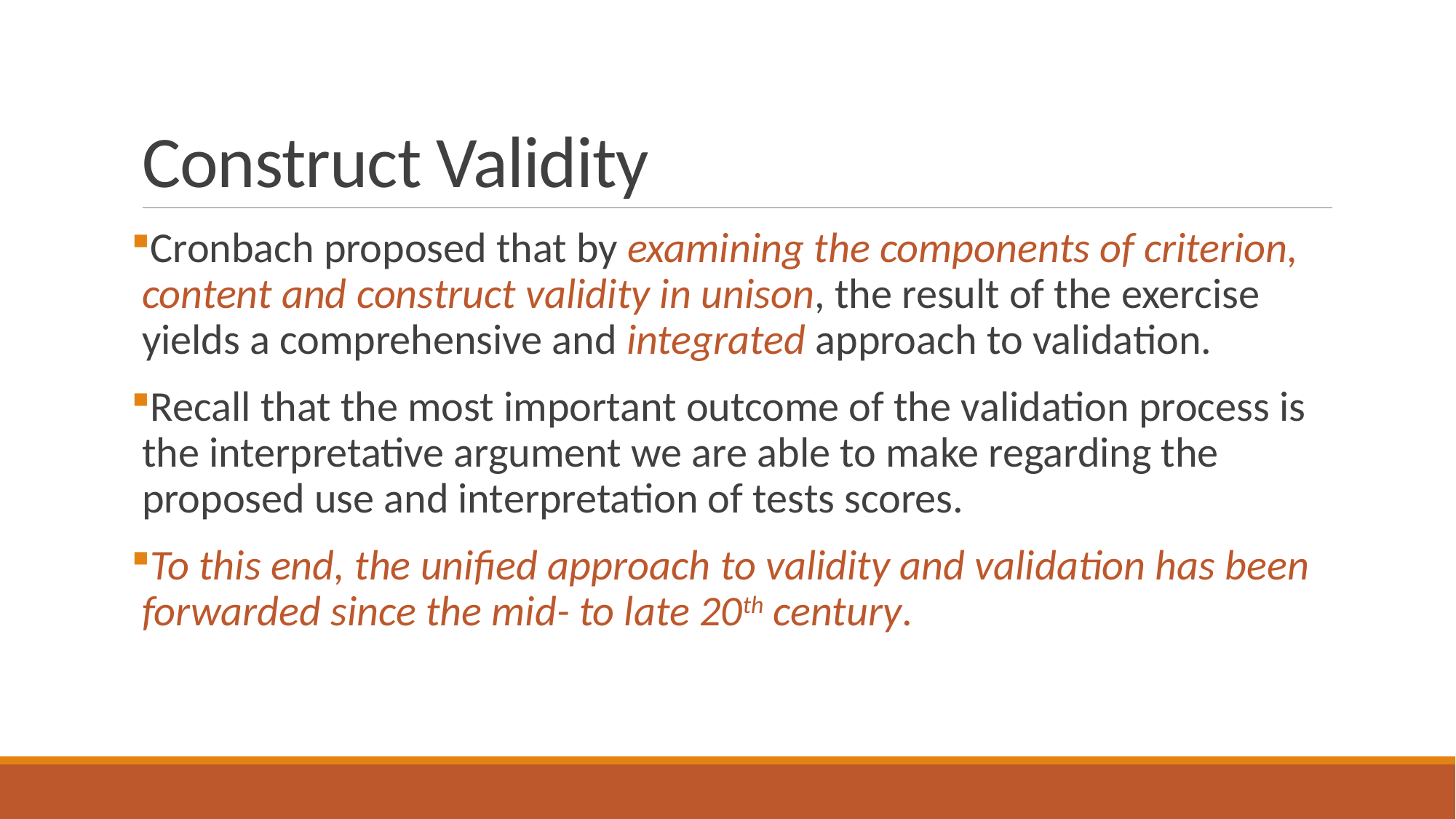

# Construct Validity
Cronbach proposed that by examining the components of criterion, content and construct validity in unison, the result of the exercise yields a comprehensive and integrated approach to validation.
Recall that the most important outcome of the validation process is the interpretative argument we are able to make regarding the proposed use and interpretation of tests scores.
To this end, the unified approach to validity and validation has been forwarded since the mid- to late 20th century.